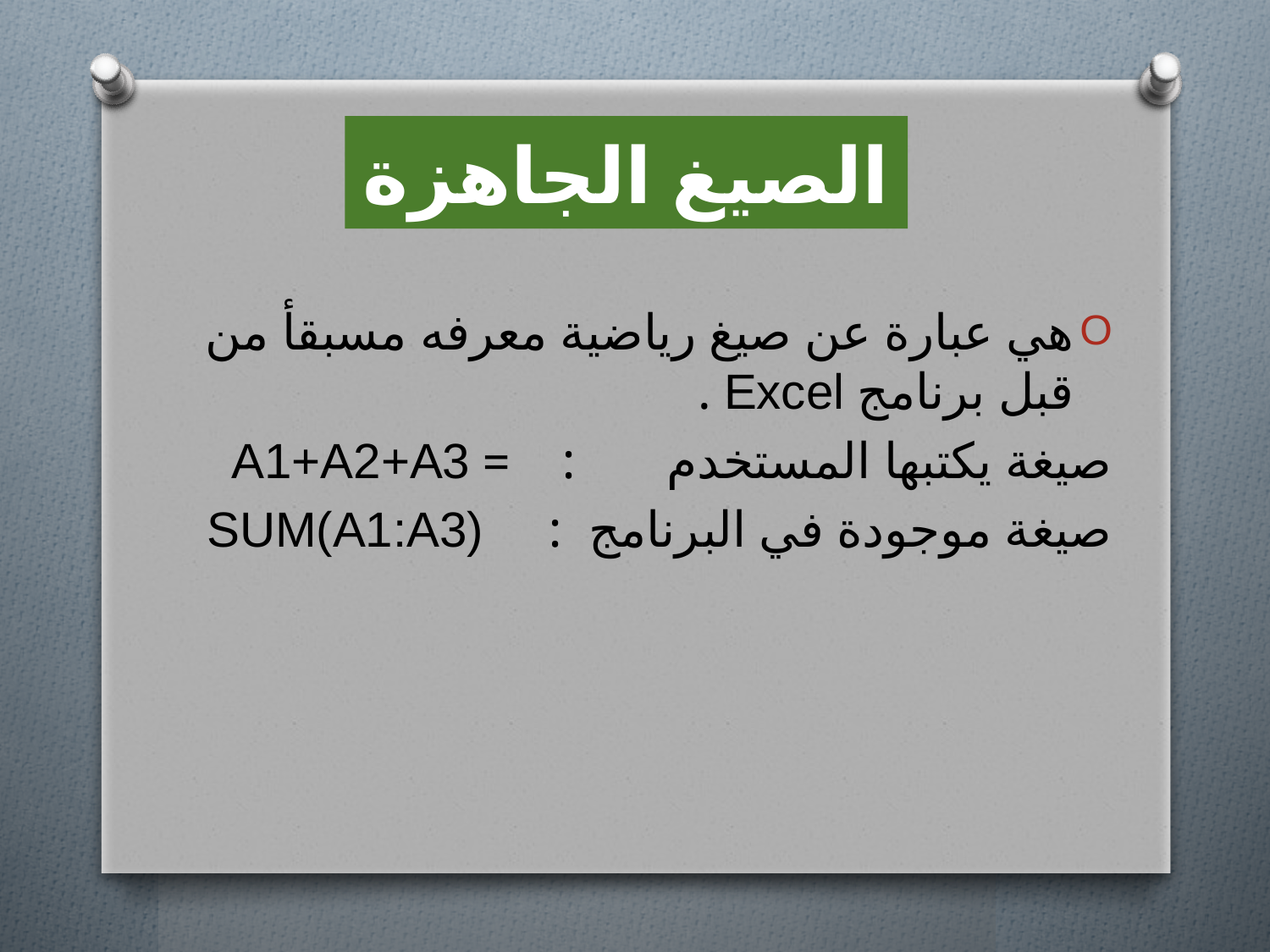

# الصيغ الجاهزة
هي عبارة عن صيغ رياضية معرفه مسبقأ من قبل برنامج Excel .
صيغة يكتبها المستخدم       :    = A1+A2+A3
صيغة موجودة في البرنامج  :     SUM(A1:A3)